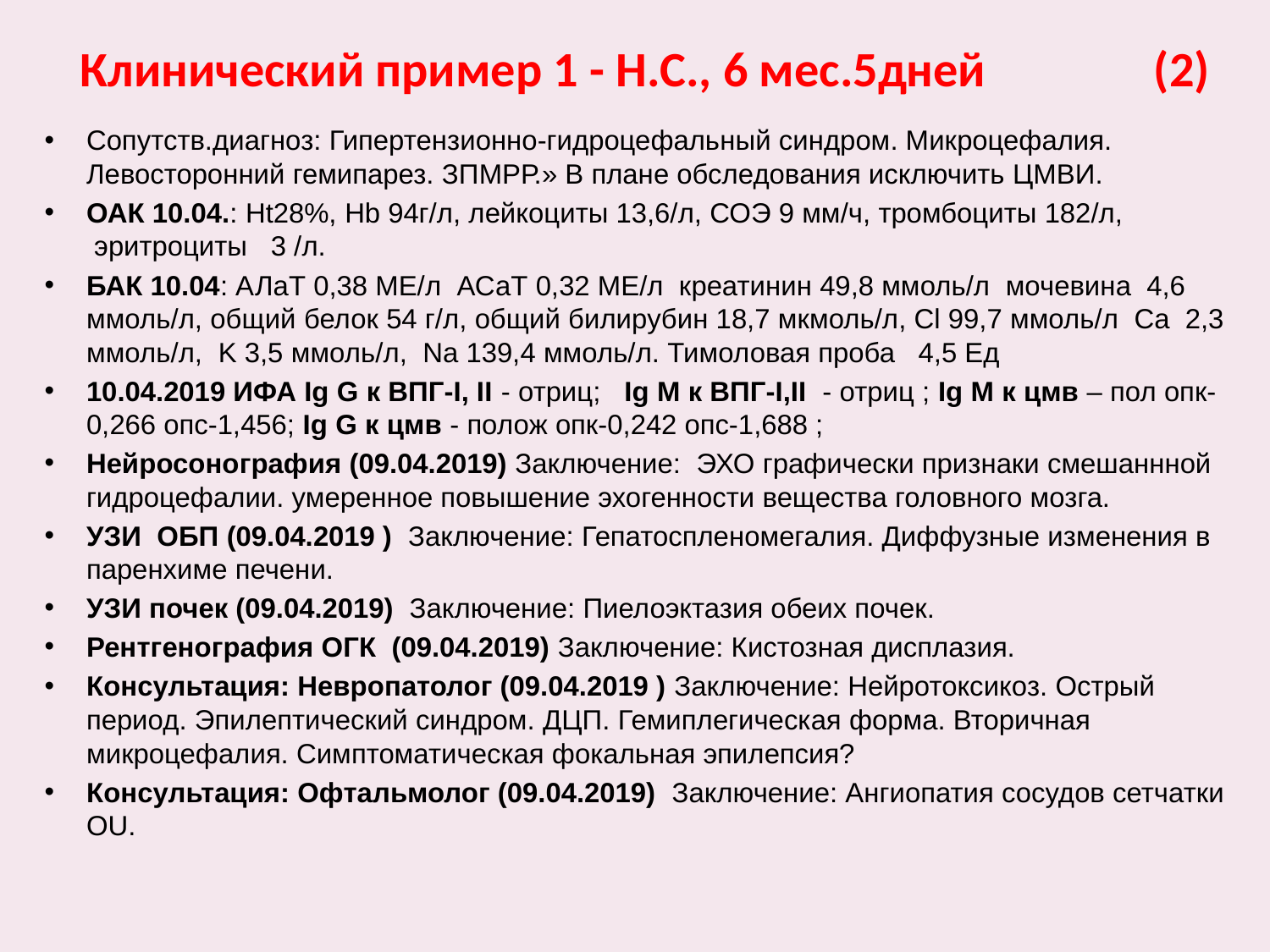

# Клинический пример 1 - Н.С., 6 мес.5дней               (2)
Сопутств.диагноз: Гипертензионно-гидроцефальный синдром. Микроцефалия. Левосторонний гемипарез. ЗПМРР.» В плане обследования исключить ЦМВИ.
ОАК 10.04.: Ht28%, Hb 94г/л, лейкоциты 13,6/л, СОЭ 9 мм/ч, тромбоциты 182/л,     эритроциты   3 /л.
БАК 10.04: АЛаТ 0,38 МЕ/л  АСаТ 0,32 МЕ/л  креатинин 49,8 ммоль/л  мочевина  4,6 ммоль/л, общий белок 54 г/л, общий билирубин 18,7 мкмоль/л, Cl 99,7 ммоль/л  Ca  2,3 ммоль/л,  K 3,5 ммоль/л,  Na 139,4 ммоль/л. Тимоловая проба   4,5 Ед
10.04.2019 ИФА Ig G к ВПГ-I, II - отриц;   Ig M к ВПГ-I,II  - отриц ; Ig М к цмв – пол опк-0,266 опс-1,456; Ig G к цмв - полож опк-0,242 опс-1,688 ;
Нейросонография (09.04.2019) Заключение:  ЭХО графически признаки смешаннной гидроцефалии. умеренное повышение эхогенности вещества головного мозга.
УЗИ  ОБП (09.04.2019 )  Заключение: Гепатоспленомегалия. Диффузные изменения в паренхиме печени.
УЗИ почек (09.04.2019)  Заключение: Пиелоэктазия обеих почек.
Рентгенография ОГК  (09.04.2019) Заключение: Кистозная дисплазия.
Консультация: Невропатолог (09.04.2019 ) Заключение: Нейротоксикоз. Острый период. Эпилептический синдром. ДЦП. Гемиплегическая форма. Вторичная микроцефалия. Симптоматическая фокальная эпилепсия?
Консультация: Офтальмолог (09.04.2019)  Заключение: Ангиопатия сосудов сетчатки OU.